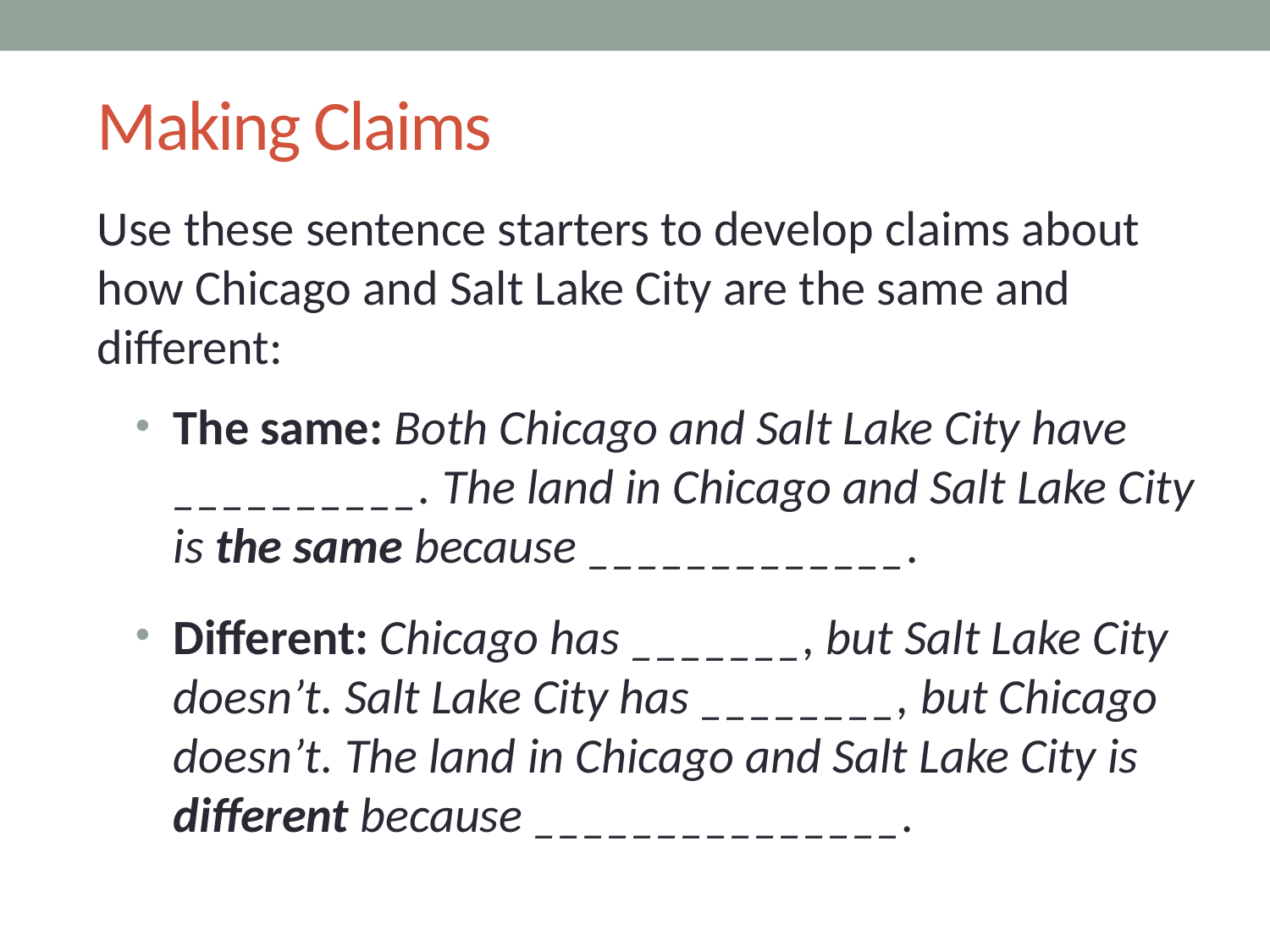

# Making Claims
Use these sentence starters to develop claims about how Chicago and Salt Lake City are the same and different:
The same: Both Chicago and Salt Lake City have __________. The land in Chicago and Salt Lake City is the same because _____________.
Different: Chicago has _______, but Salt Lake City doesn’t. Salt Lake City has ________, but Chicago doesn’t. The land in Chicago and Salt Lake City is different because _______________.